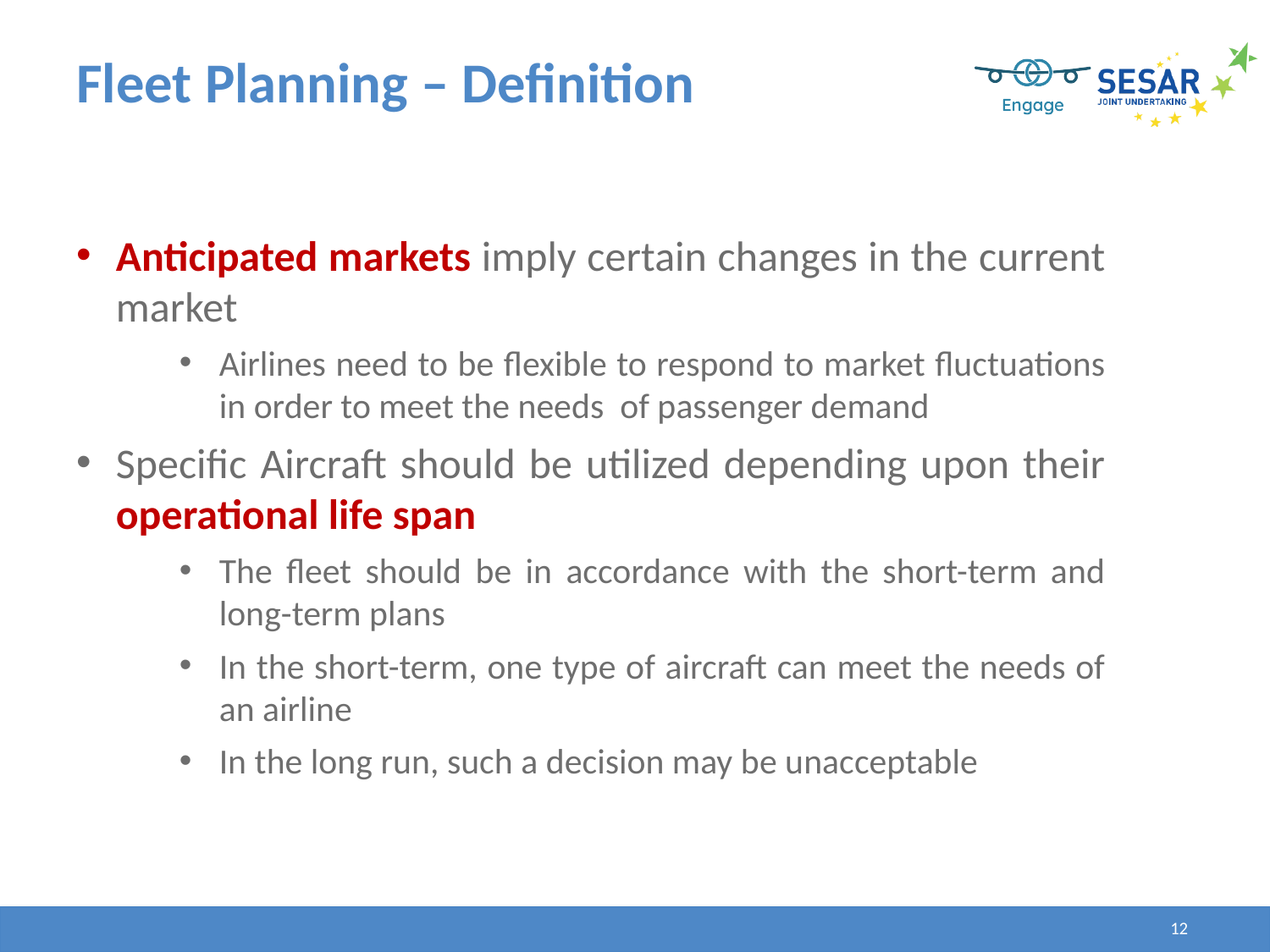

# Fleet Planning – Definition
Anticipated markets imply certain changes in the current market
Airlines need to be flexible to respond to market fluctuations in order to meet the needs  of passenger demand
Specific Aircraft should be utilized depending upon their operational life span
The fleet should be in accordance with the short-term and long-term plans
In the short-term, one type of aircraft can meet the needs of an airline
In the long run, such a decision may be unacceptable
12